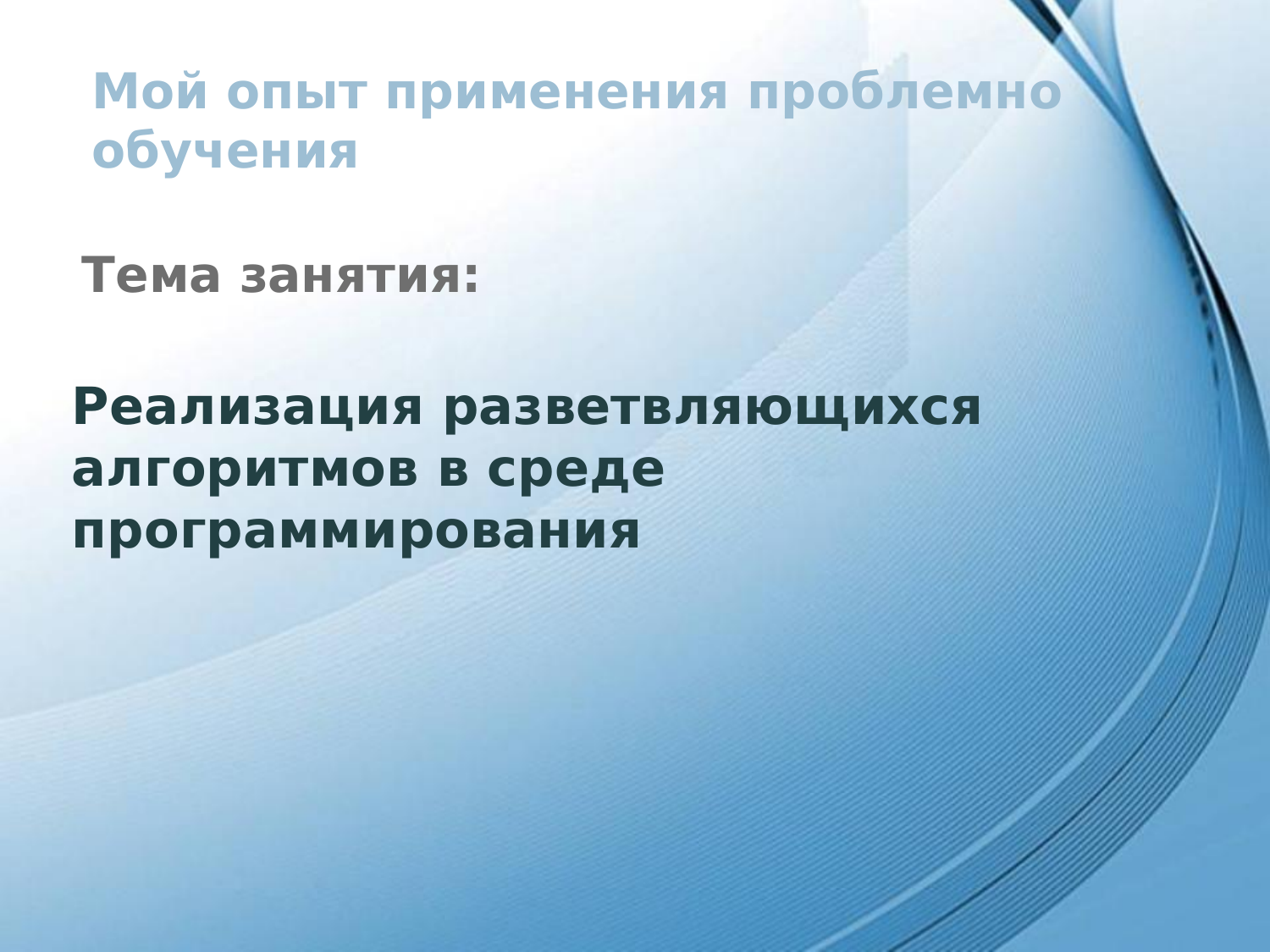

Мой опыт применения проблемно обучения
Тема занятия:
# Реализация разветвляющихся алгоритмов в среде программирования